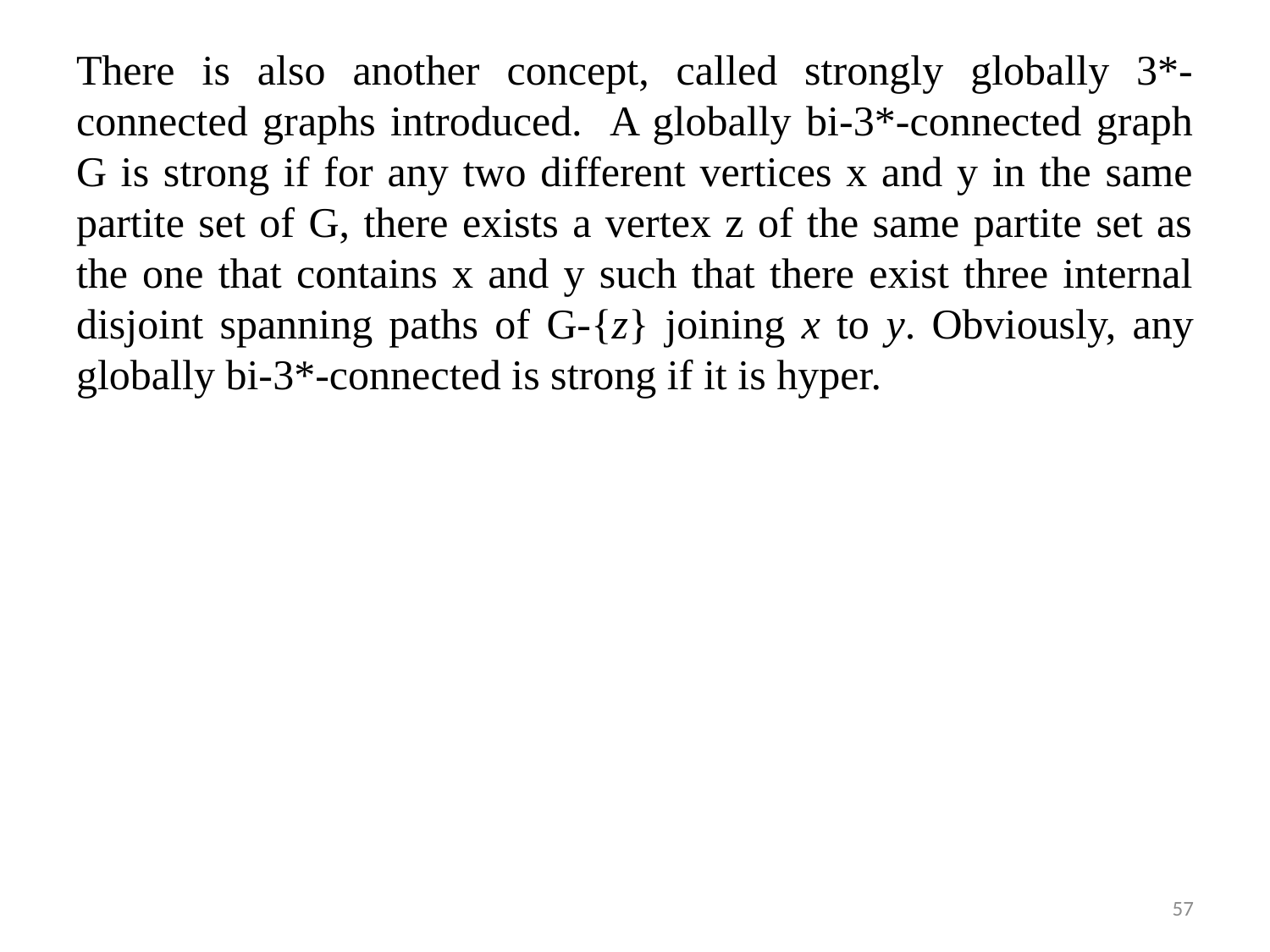

There is also another concept, called strongly globally 3*-connected graphs introduced.  A globally bi-3*-connected graph G is strong if for any two different vertices x and y in the same partite set of G, there exists a vertex z of the same partite set as the one that contains x and y such that there exist three internal disjoint spanning paths of G-{z} joining x to y. Obviously, any globally bi-3*-connected is strong if it is hyper.

57